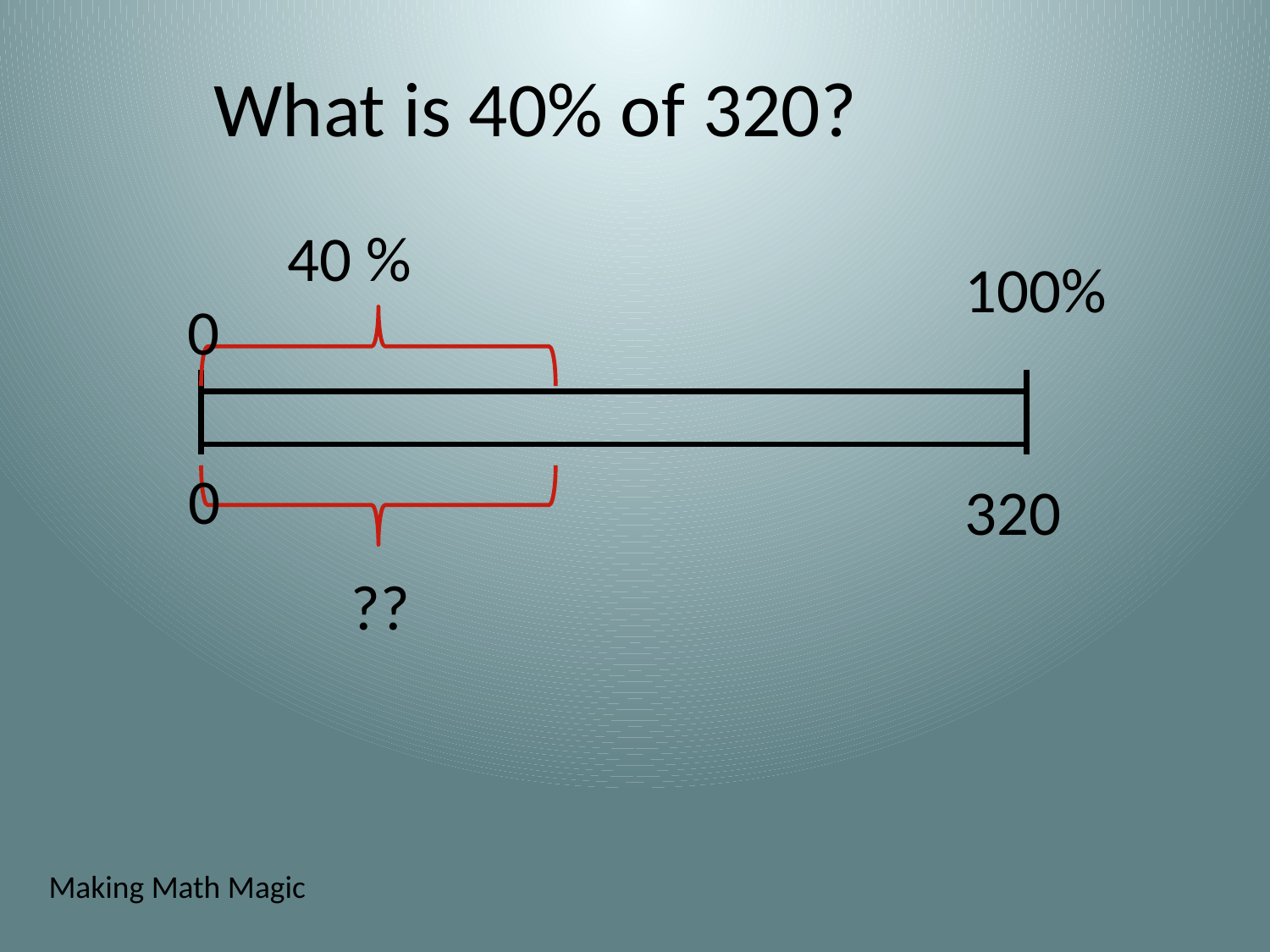

What is 40% of 320?

40 %
100%
0

0
320
??
Making Math Magic